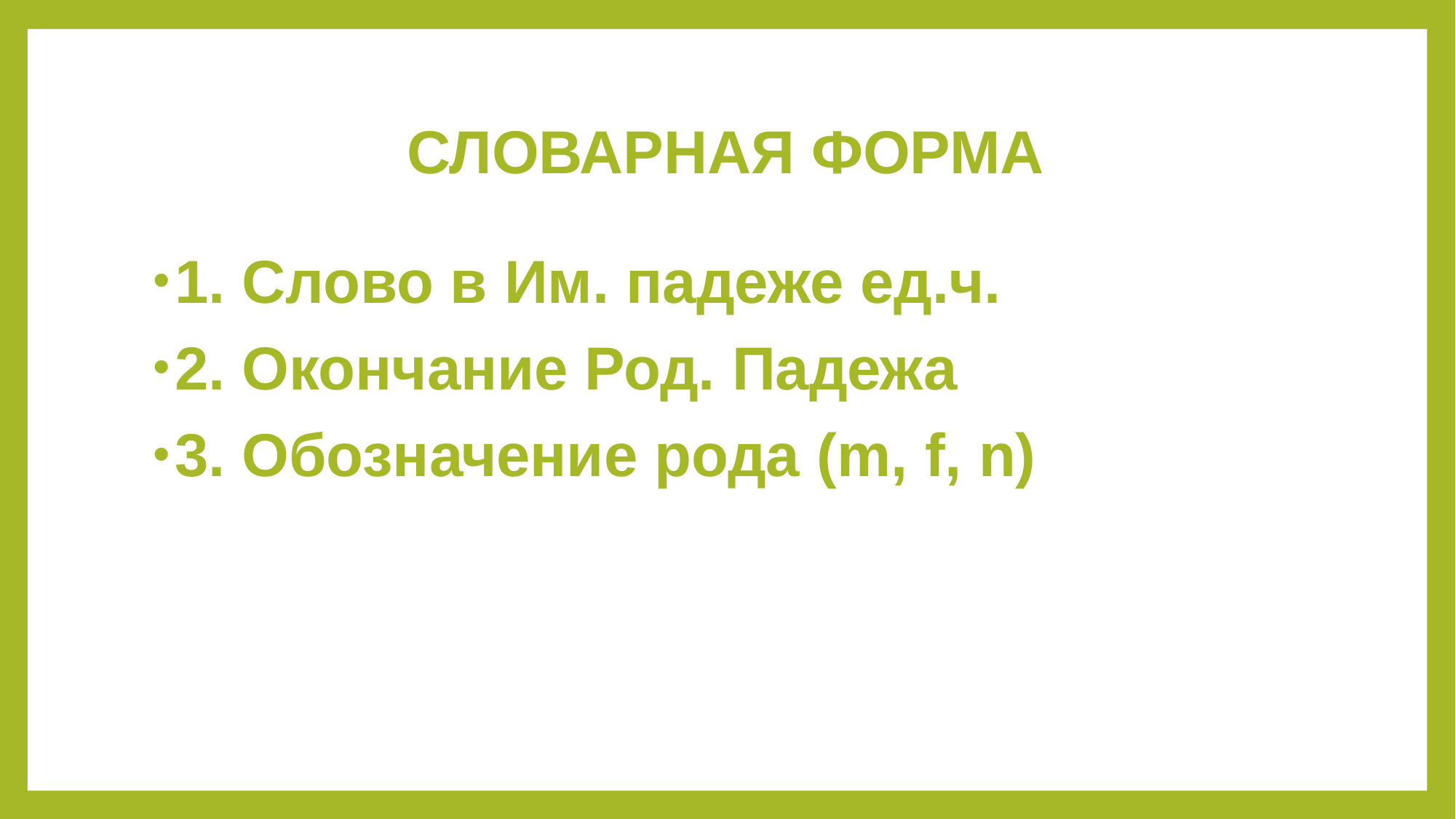

# СЛОВАРНАЯ ФОРМА
1. Слово в Им. падеже ед.ч.
2. Окончание Род. Падежа
3. Обозначение рода (m, f, n)